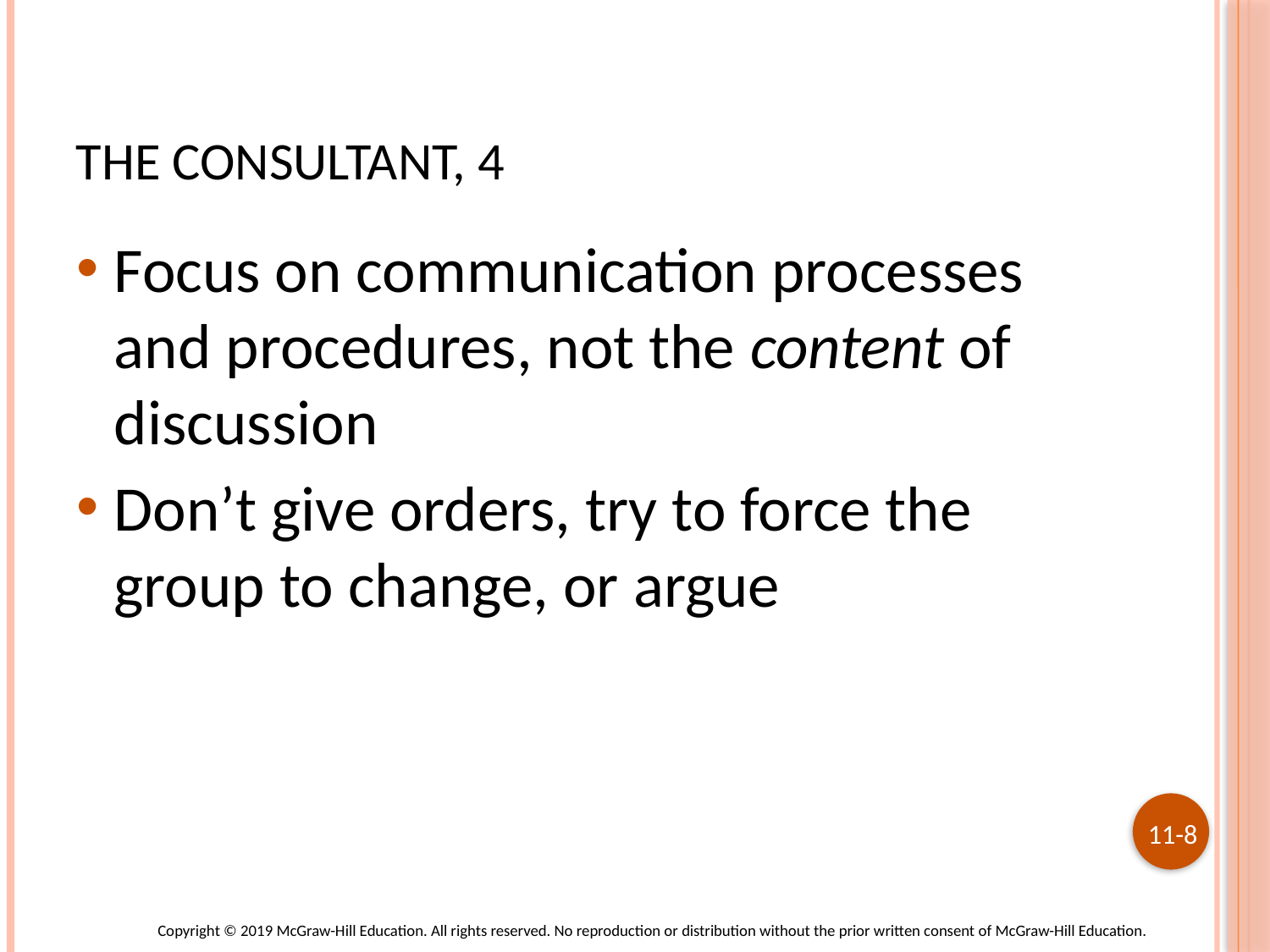

# The Consultant, 4
Focus on communication processes and procedures, not the content of discussion
Don’t give orders, try to force the group to change, or argue